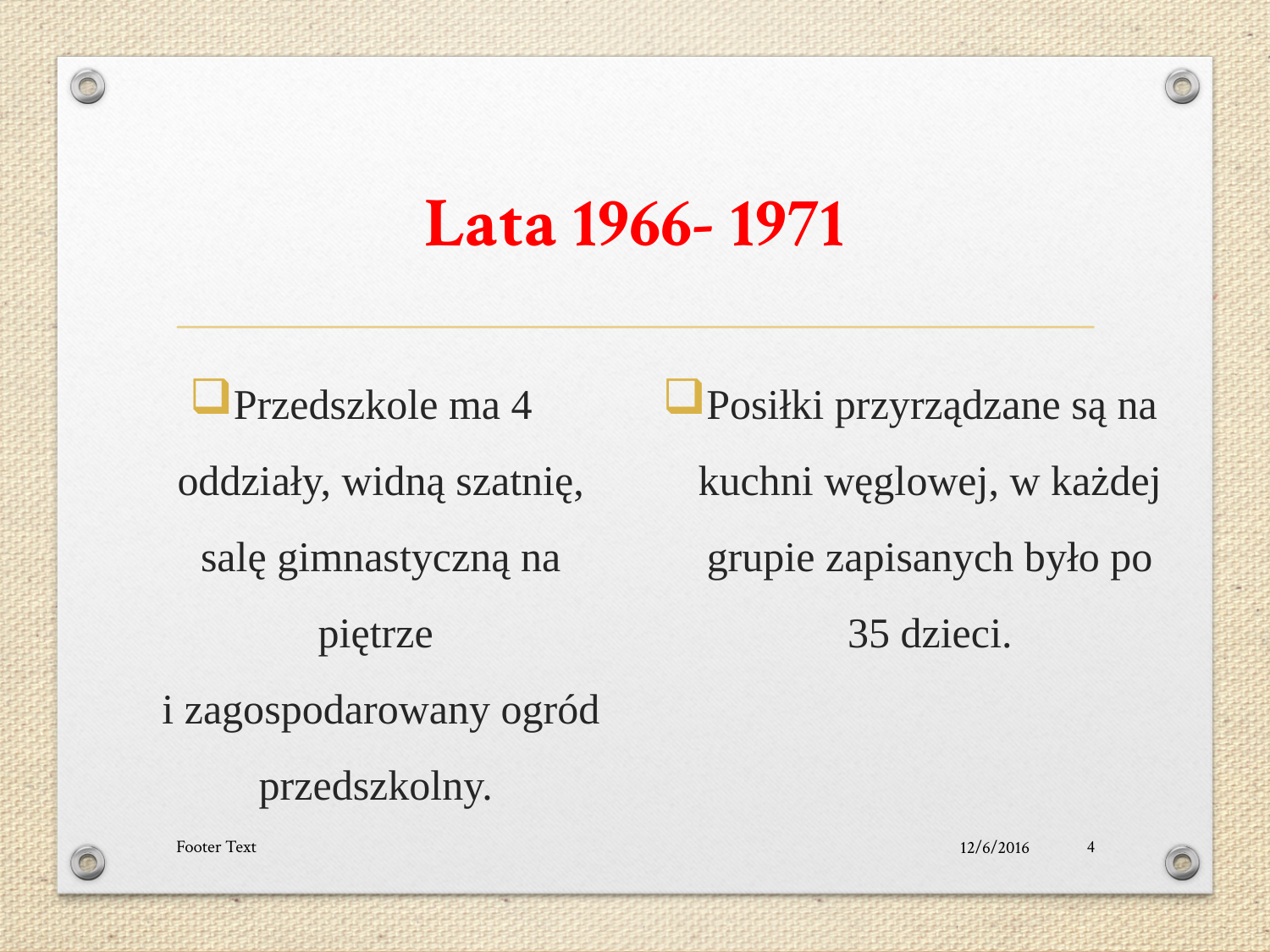

# Lata 1966- 1971
Przedszkole ma 4 oddziały, widną szatnię, salę gimnastyczną na piętrze
i zagospodarowany ogród przedszkolny.
Posiłki przyrządzane są na kuchni węglowej, w każdej grupie zapisanych było po 35 dzieci.

Footer Text
12/6/2016
4